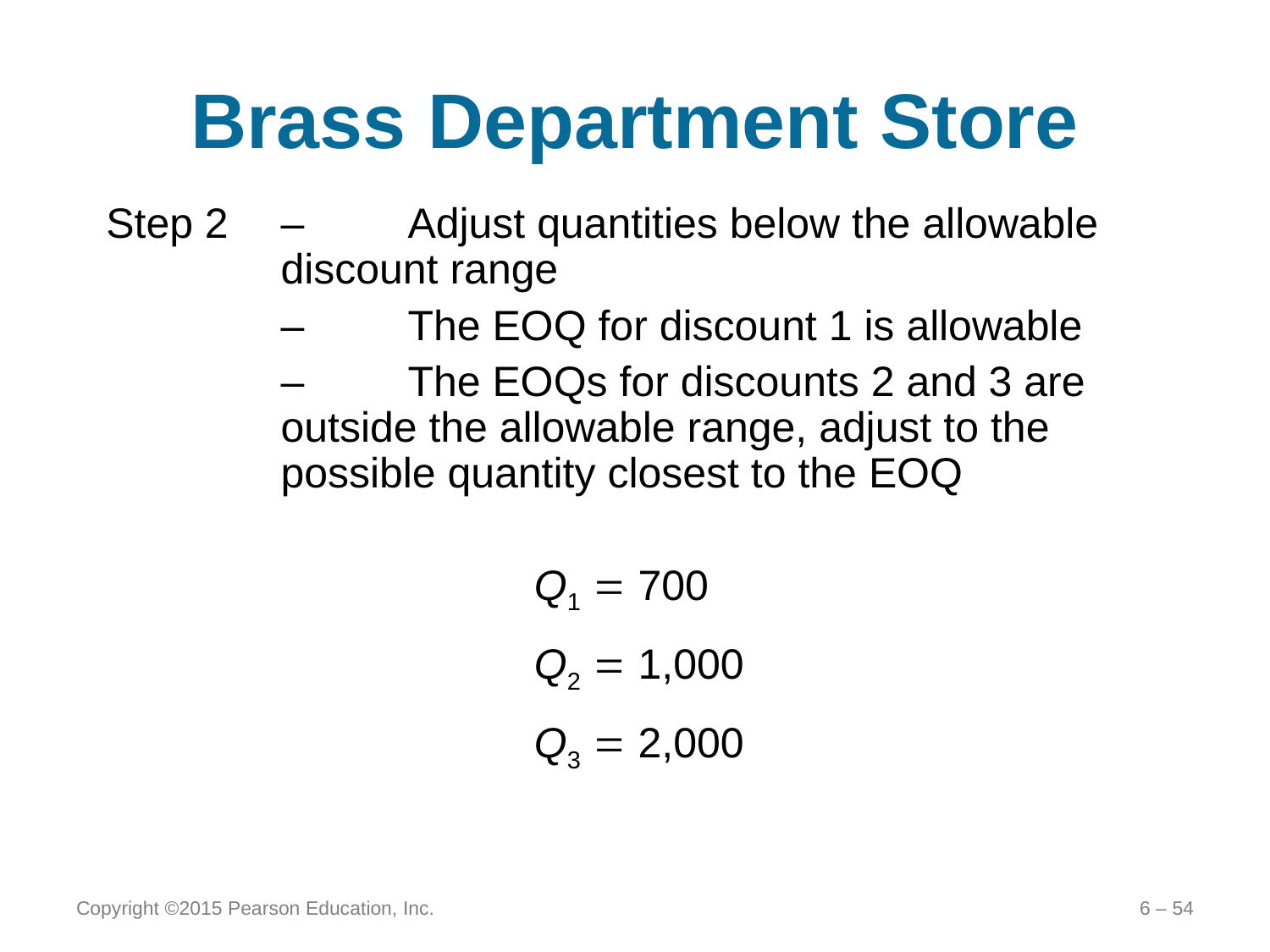

# Brass Department Store
Step 2	–	Adjust quantities below the allowable discount range
	–	The EOQ for discount 1 is allowable
	–	The EOQs for discounts 2 and 3 are outside the allowable range, adjust to the possible quantity closest to the EOQ
Q1 = 700
Q2 = 1,000
Q3 = 2,000
Copyright ©2015 Pearson Education, Inc.
6 – 54